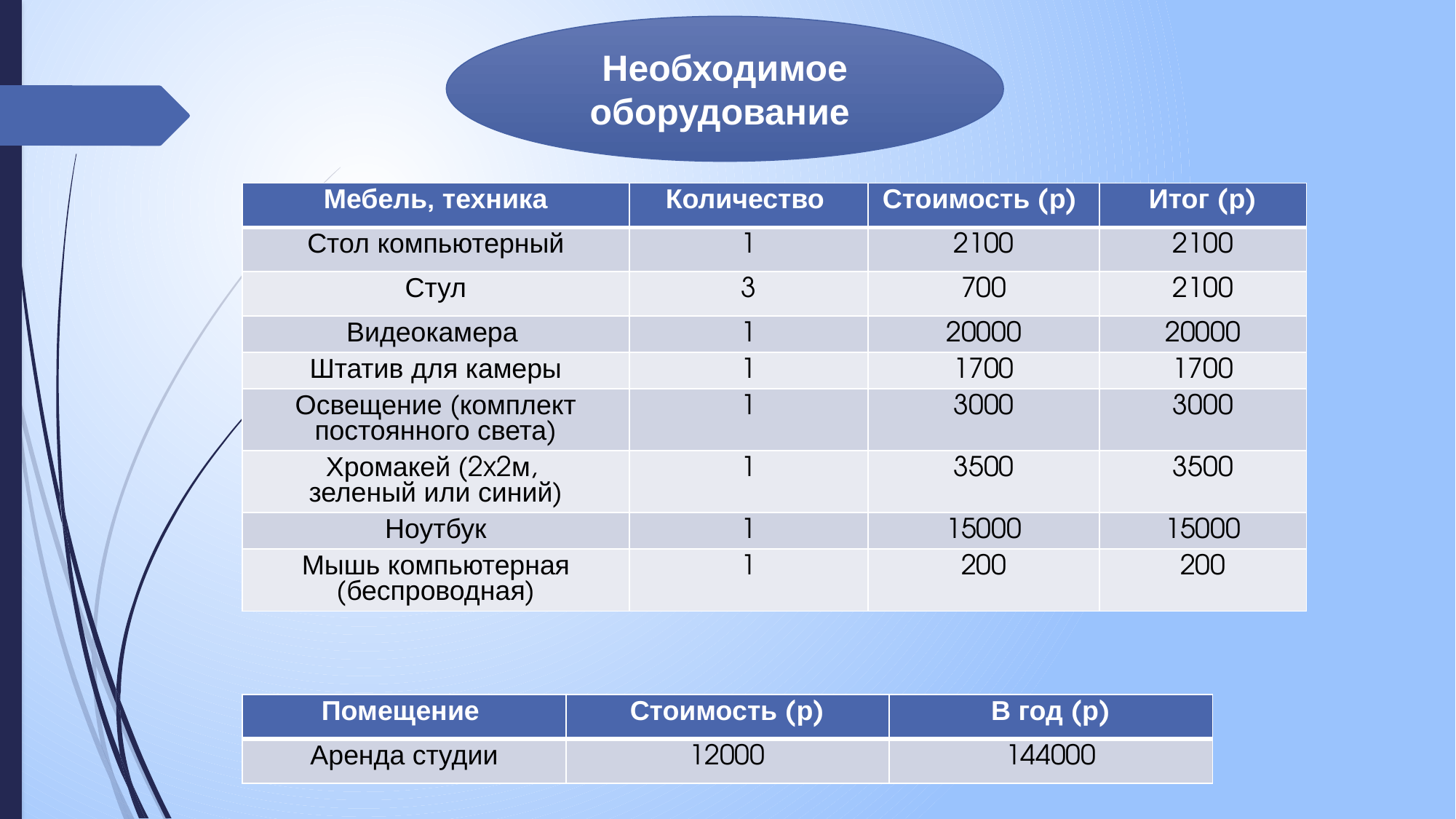

Необходимое оборудование
| Мебель, техника | Количество | Стоимость (р) | Итог (р) |
| --- | --- | --- | --- |
| Стол компьютерный | 1 | 2100 | 2100 |
| Стул | 3 | 700 | 2100 |
| Видеокамера | 1 | 20000 | 20000 |
| Штатив для камеры | 1 | 1700 | 1700 |
| Освещение (комплект постоянного света) | 1 | 3000 | 3000 |
| Хромакей (2x2м, зеленый или синий) | 1 | 3500 | 3500 |
| Ноутбук | 1 | 15000 | 15000 |
| Мышь компьютерная (беспроводная) | 1 | 200 | 200 |
| Помещение | Стоимость (р) | В год (р) |
| --- | --- | --- |
| Аренда студии | 12000 | 144000 |